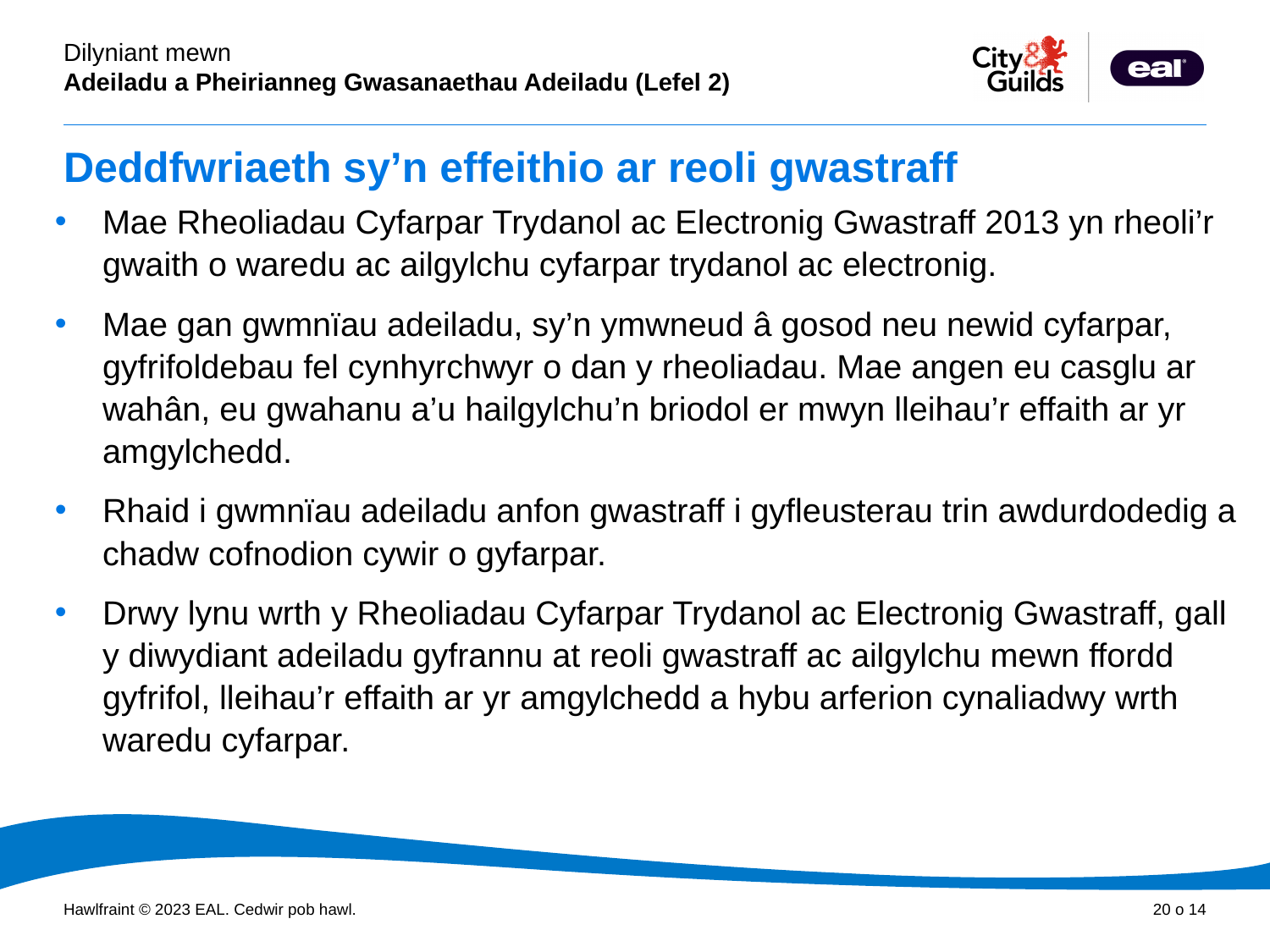

# Deddfwriaeth sy’n effeithio ar reoli gwastraff
Mae Rheoliadau Cyfarpar Trydanol ac Electronig Gwastraff 2013 yn rheoli’r gwaith o waredu ac ailgylchu cyfarpar trydanol ac electronig.
Mae gan gwmnïau adeiladu, sy’n ymwneud â gosod neu newid cyfarpar, gyfrifoldebau fel cynhyrchwyr o dan y rheoliadau. Mae angen eu casglu ar wahân, eu gwahanu a’u hailgylchu’n briodol er mwyn lleihau’r effaith ar yr amgylchedd.
Rhaid i gwmnïau adeiladu anfon gwastraff i gyfleusterau trin awdurdodedig a chadw cofnodion cywir o gyfarpar.
Drwy lynu wrth y Rheoliadau Cyfarpar Trydanol ac Electronig Gwastraff, gall y diwydiant adeiladu gyfrannu at reoli gwastraff ac ailgylchu mewn ffordd gyfrifol, lleihau’r effaith ar yr amgylchedd a hybu arferion cynaliadwy wrth waredu cyfarpar.